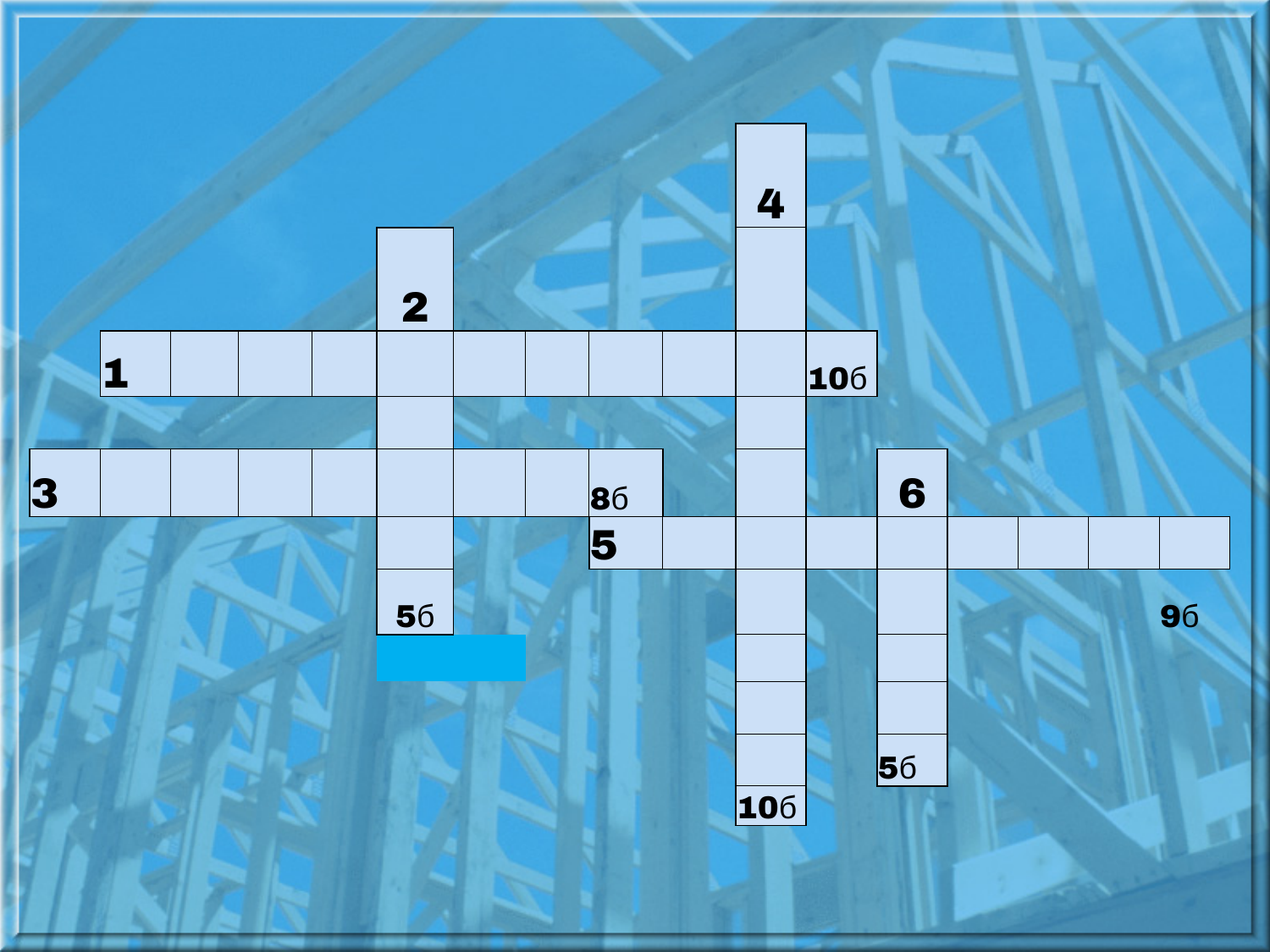

|  |  |  |  |  |  |  |  |  |  |  |  |  |  |  |  |  |
| --- | --- | --- | --- | --- | --- | --- | --- | --- | --- | --- | --- | --- | --- | --- | --- | --- |
|  |  |  |  |  |  |  |  |  |  | 4 |  |  |  |  |  |  |
|  |  |  |  |  | 2 |  |  |  |  |  |  |  |  |  |  |  |
|  | 1 |  |  |  |  |  |  |  |  |  | 10б |  |  |  |  |  |
|  |  |  |  |  |  |  |  |  |  |  |  |  |  |  |  |  |
| 3 |  |  |  |  |  |  |  | 8б |  |  |  | 6 |  |  |  |  |
|  |  |  |  |  |  |  |  | 5 |  |  |  |  |  |  |  |  |
|  |  |  |  |  | 5б |  |  |  |  |  |  |  |  |  |  | 9б |
|  |  |  |  |  |  |  |  |  |  |  |  |  |  |  |  |  |
|  |  |  |  |  |  |  |  |  |  |  |  |  |  |  |  |  |
|  |  |  |  |  |  |  |  |  |  |  |  | 5б |  |  |  |  |
|  |  |  |  |  |  |  |  |  |  | 10б |  |  |  |  |  |  |